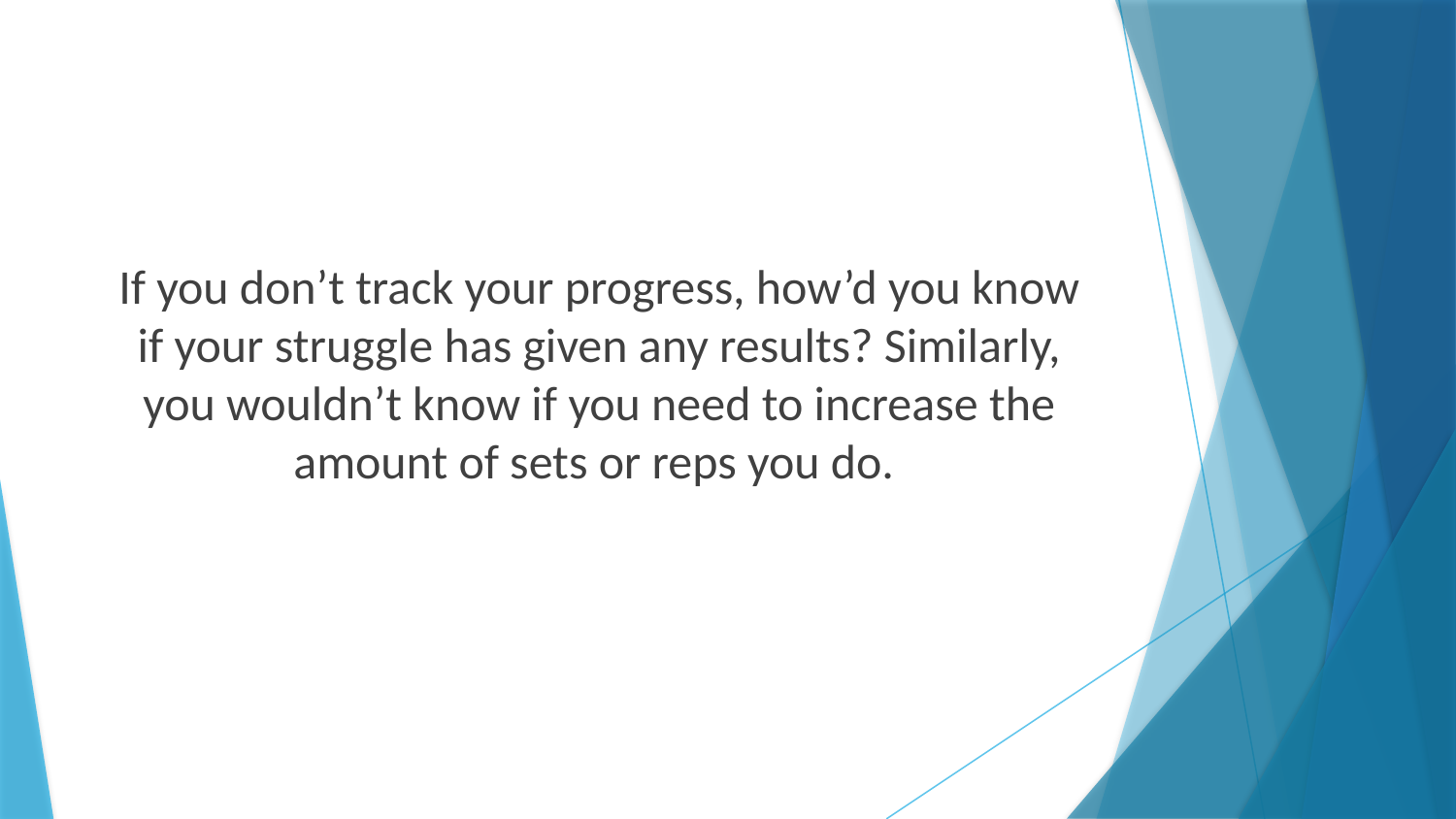

If you don’t track your progress, how’d you know if your struggle has given any results? Similarly, you wouldn’t know if you need to increase the amount of sets or reps you do.